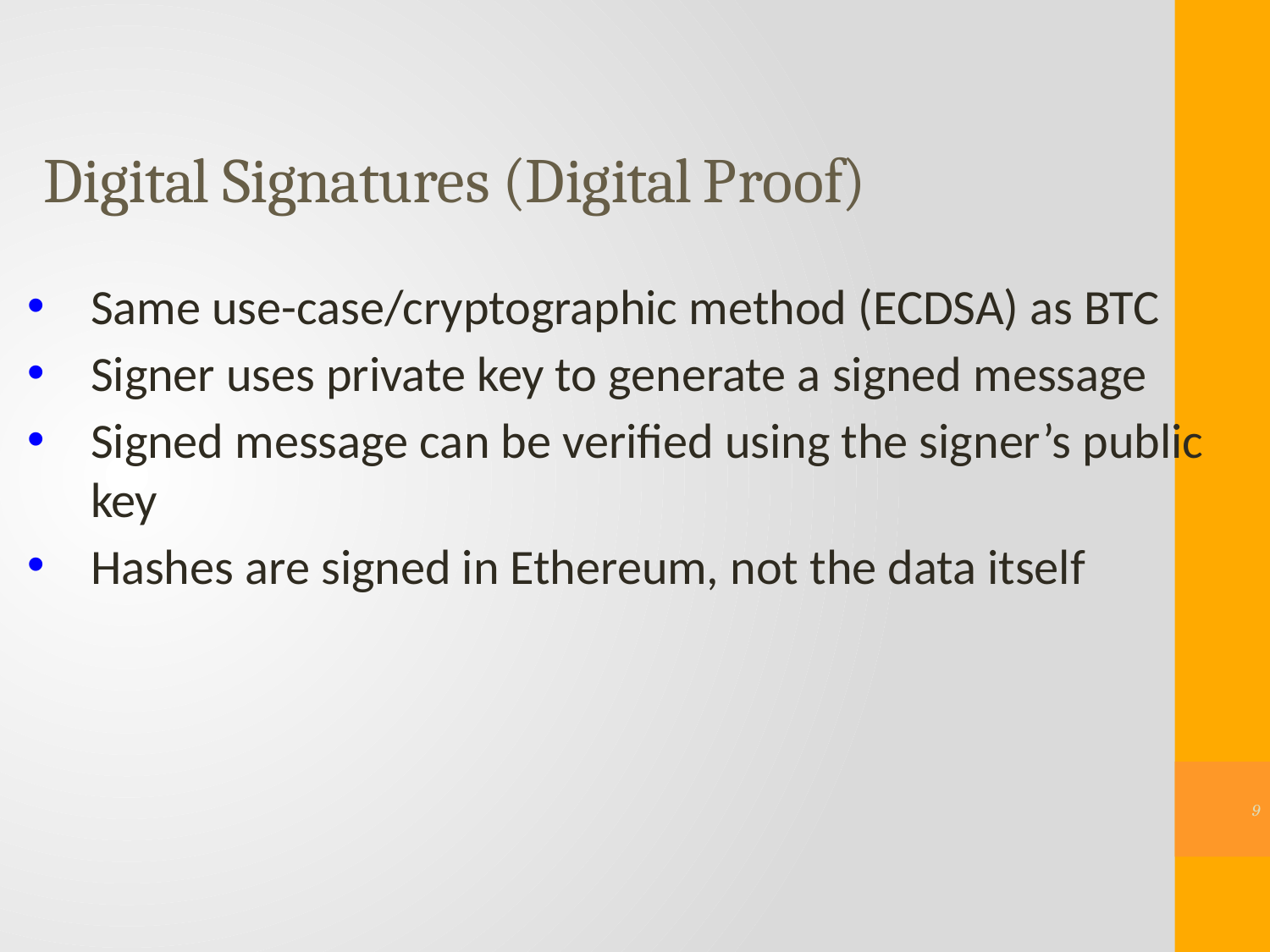

# Digital Signatures (Digital Proof)
Same use-case/cryptographic method (ECDSA) as BTC
Signer uses private key to generate a signed message
Signed message can be verified using the signer’s public key
Hashes are signed in Ethereum, not the data itself
9